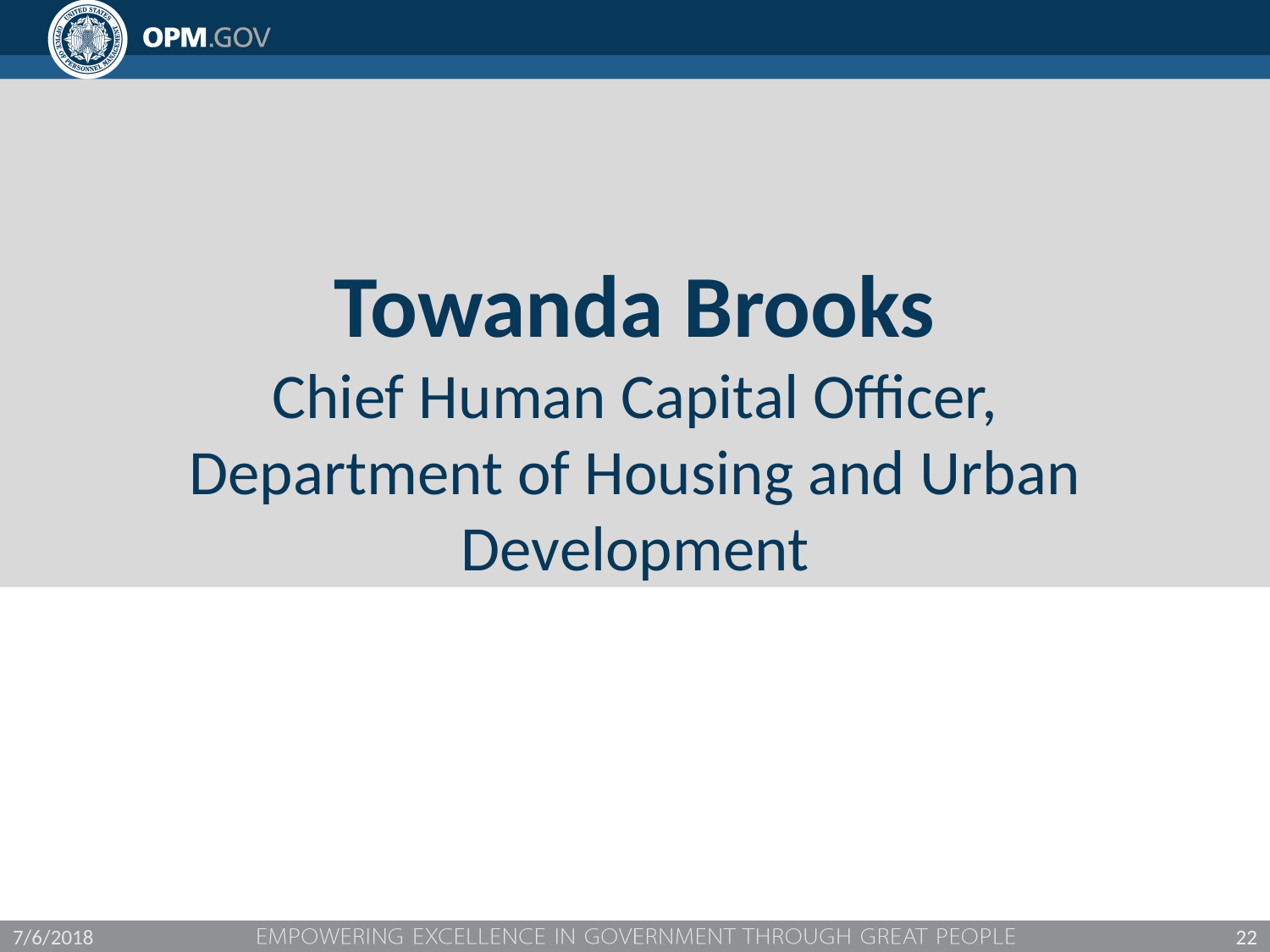

# Towanda Brooks Chief Human Capital Officer, Department of Housing and Urban Development
7/6/2018
22